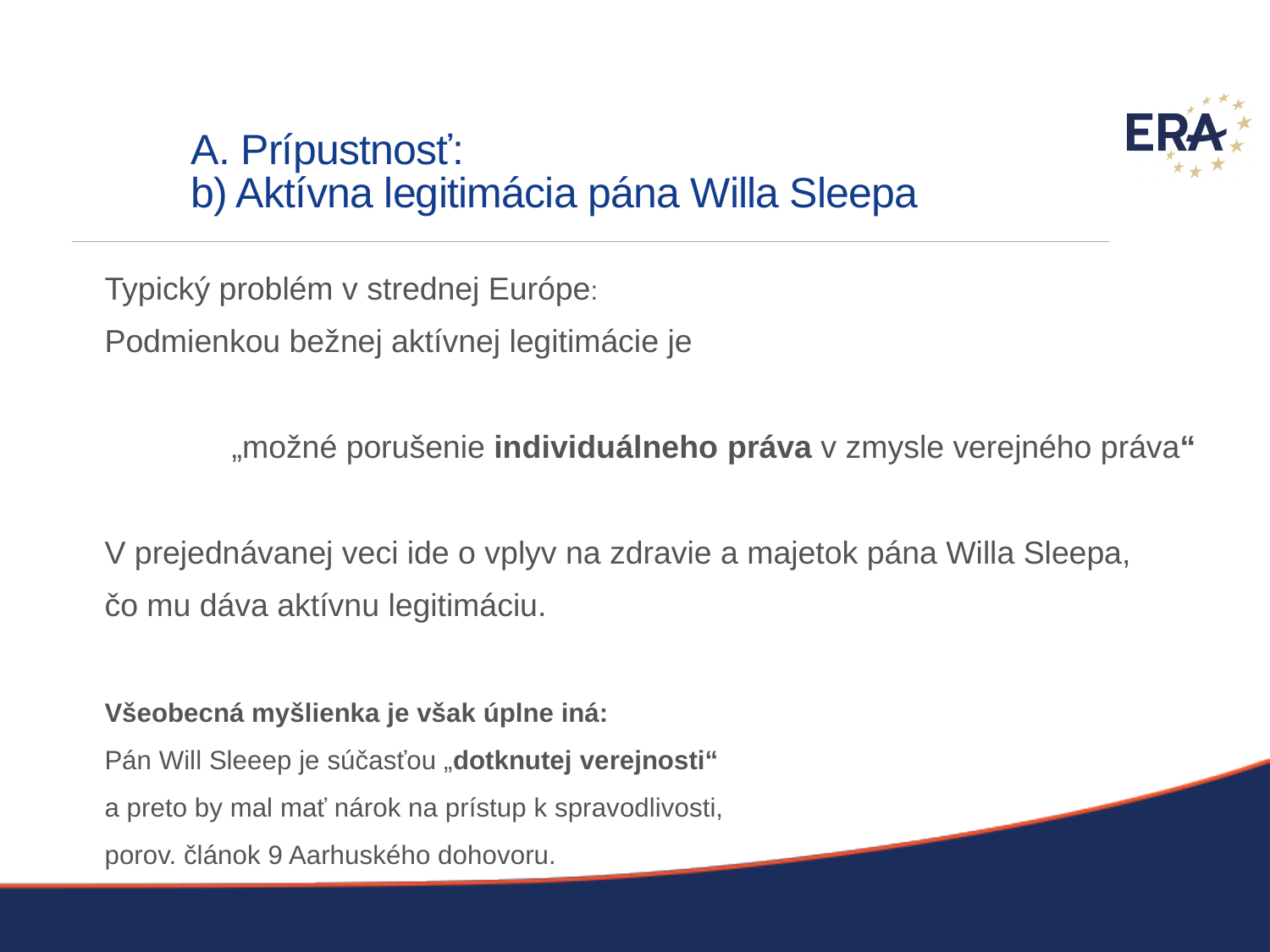

# A. Prípustnosť: b) Aktívna legitimácia pána Willa Sleepa
	Typický problém v strednej Európe:
	Podmienkou bežnej aktívnej legitimácie je

		„možné porušenie individuálneho práva v zmysle verejného práva“

	V prejednávanej veci ide o vplyv na zdravie a majetok pána Willa Sleepa,
	čo mu dáva aktívnu legitimáciu.

	Všeobecná myšlienka je však úplne iná:
	Pán Will Sleeep je súčasťou „dotknutej verejnosti“
	a preto by mal mať nárok na prístup k spravodlivosti,
	porov. článok 9 Aarhuského dohovoru.